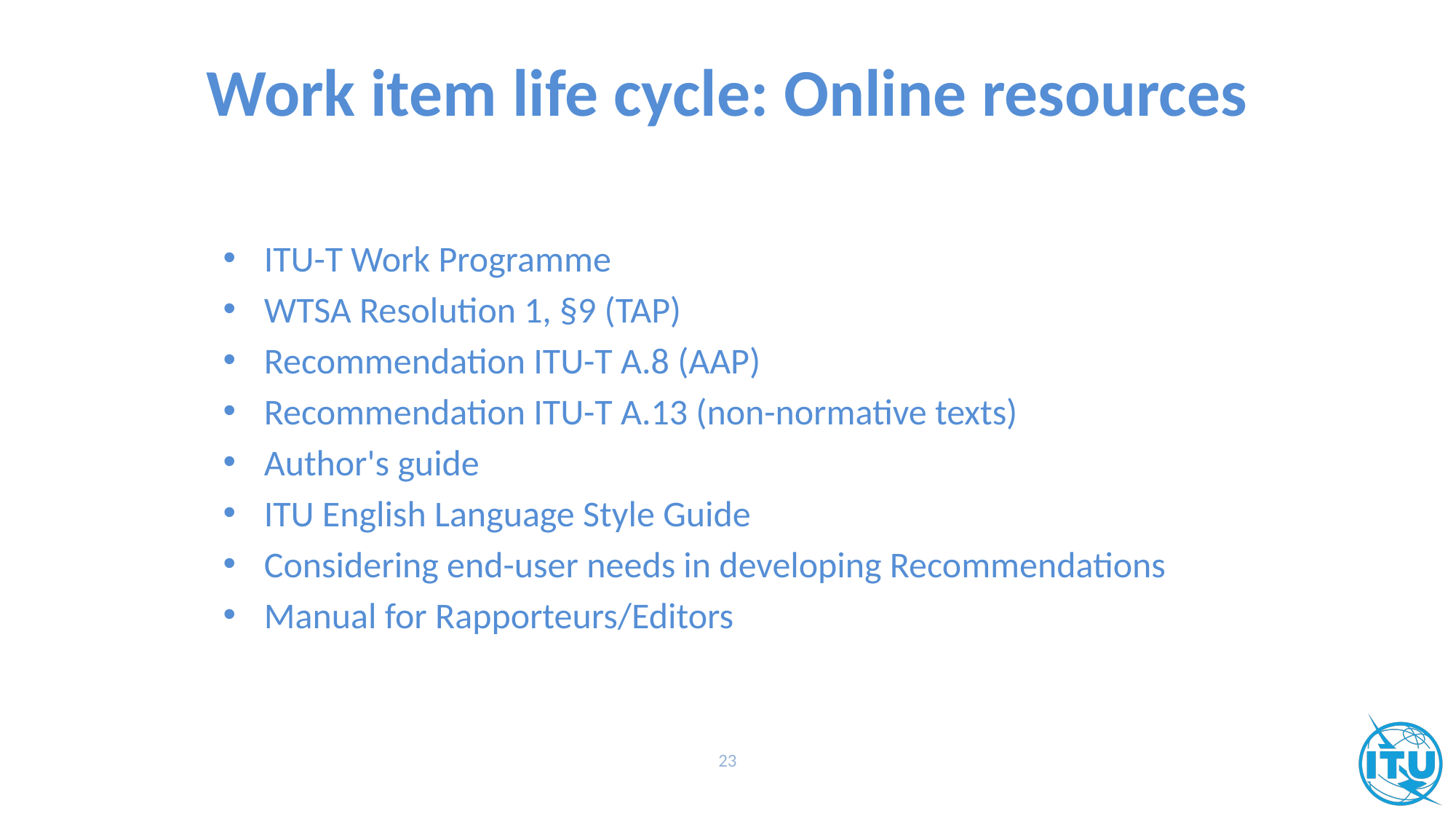

# Work item life cycle: Online resources
ITU-T Work Programme
WTSA Resolution 1, §9 (TAP)
Recommendation ITU-T A.8 (AAP)
Recommendation ITU-T A.13 (non-normative texts)
Author's guide
ITU English Language Style Guide
Considering end-user needs in developing Recommendations
Manual for Rapporteurs/Editors
23